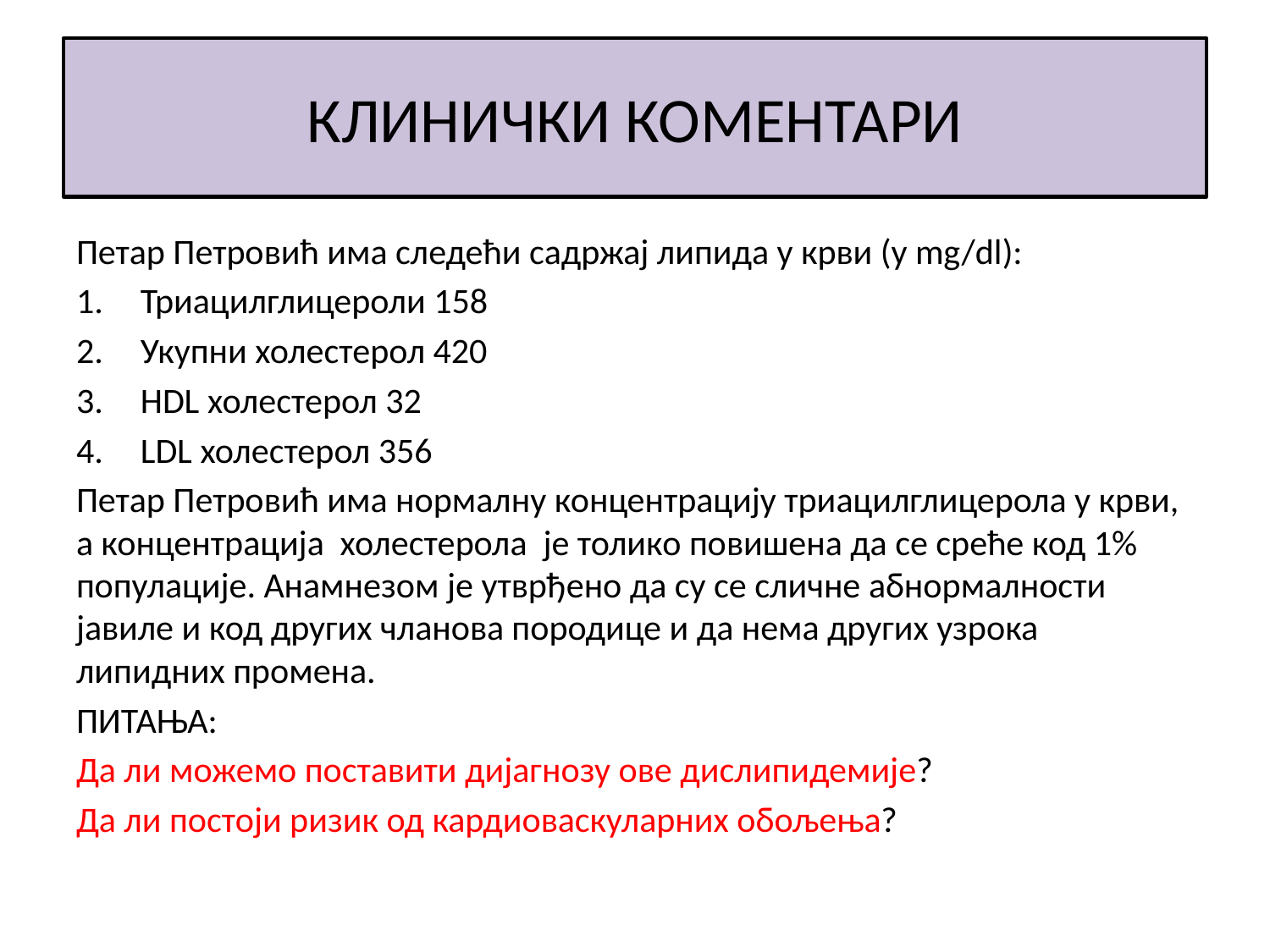

# КЛИНИЧКИ КОМЕНТАРИ
Петар Петровић има следећи садржај липида у крви (у mg/dl):
Триацилглицероли 158
Укупни холестерол 420
HDL холестерол 32
LDL холестерол 356
Петар Петровић има нормалну концентрацију триацилглицерола у крви, а концентрација  холестерола  је толико повишена да се среће код 1% популације. Анамнезом је утврђено да су се сличне абнормалности јавиле и код других чланова породице и да нема других узрока липидних промена.
ПИТАЊА:
Да ли можемо поставити дијагнозу ове дислипидемије?
Да ли постоји ризик од кардиоваскуларних обољења?